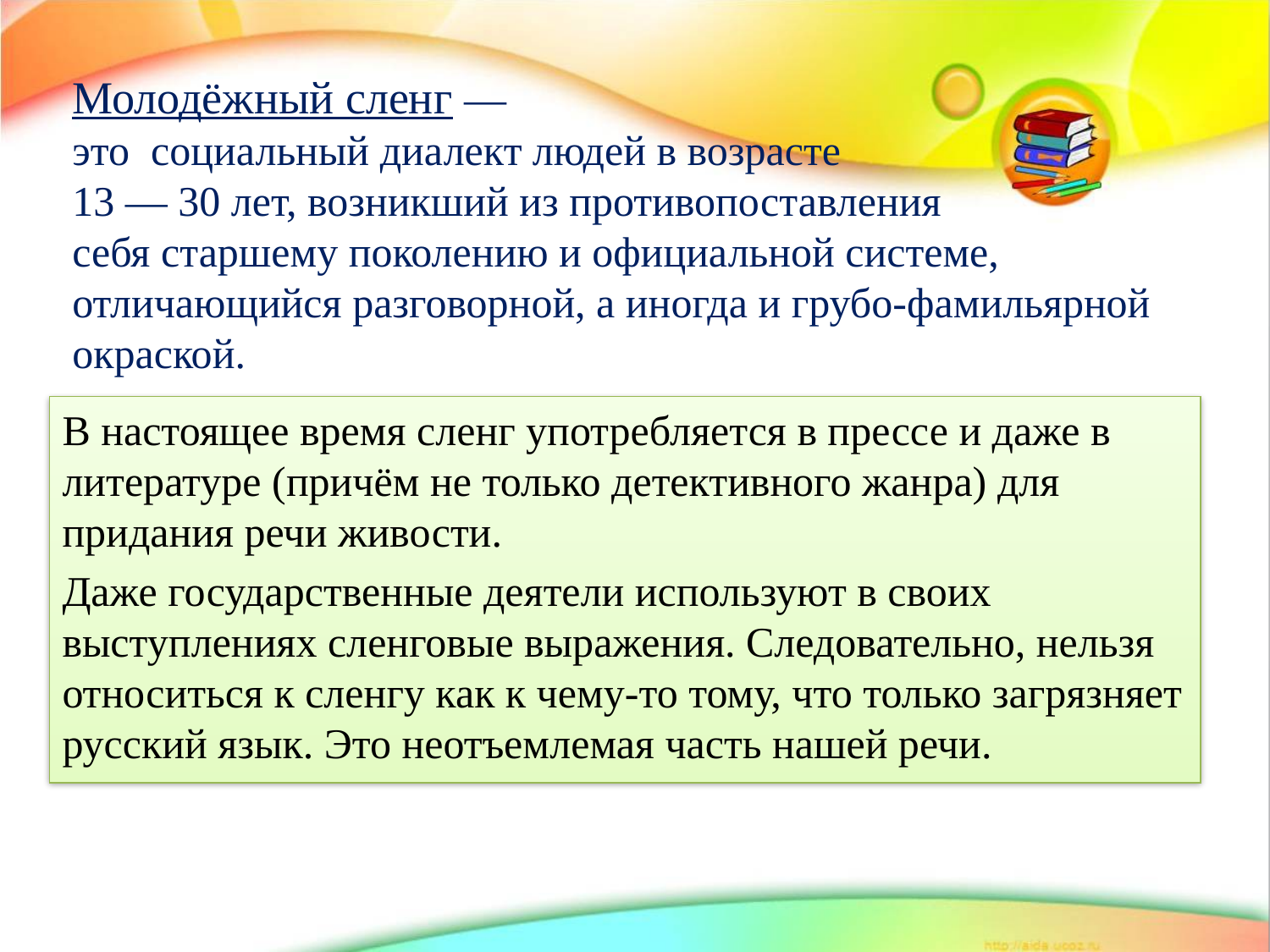

# Молодёжный сленг — это  социальный диалект людей в возрасте 13 — 30 лет, возникший из противопоставления себя старшему поколению и официальной системе,  отличающийся разговорной, а иногда и грубо-фамильярной окраской.
В настоящее время сленг употребляется в прессе и даже в литературе (причём не только детективного жанра) для придания речи живости.
Даже государственные деятели используют в своих выступлениях сленговые выражения. Следовательно, нельзя относиться к сленгу как к чему-то тому, что только загрязняет русский язык. Это неотъемлемая часть нашей речи.